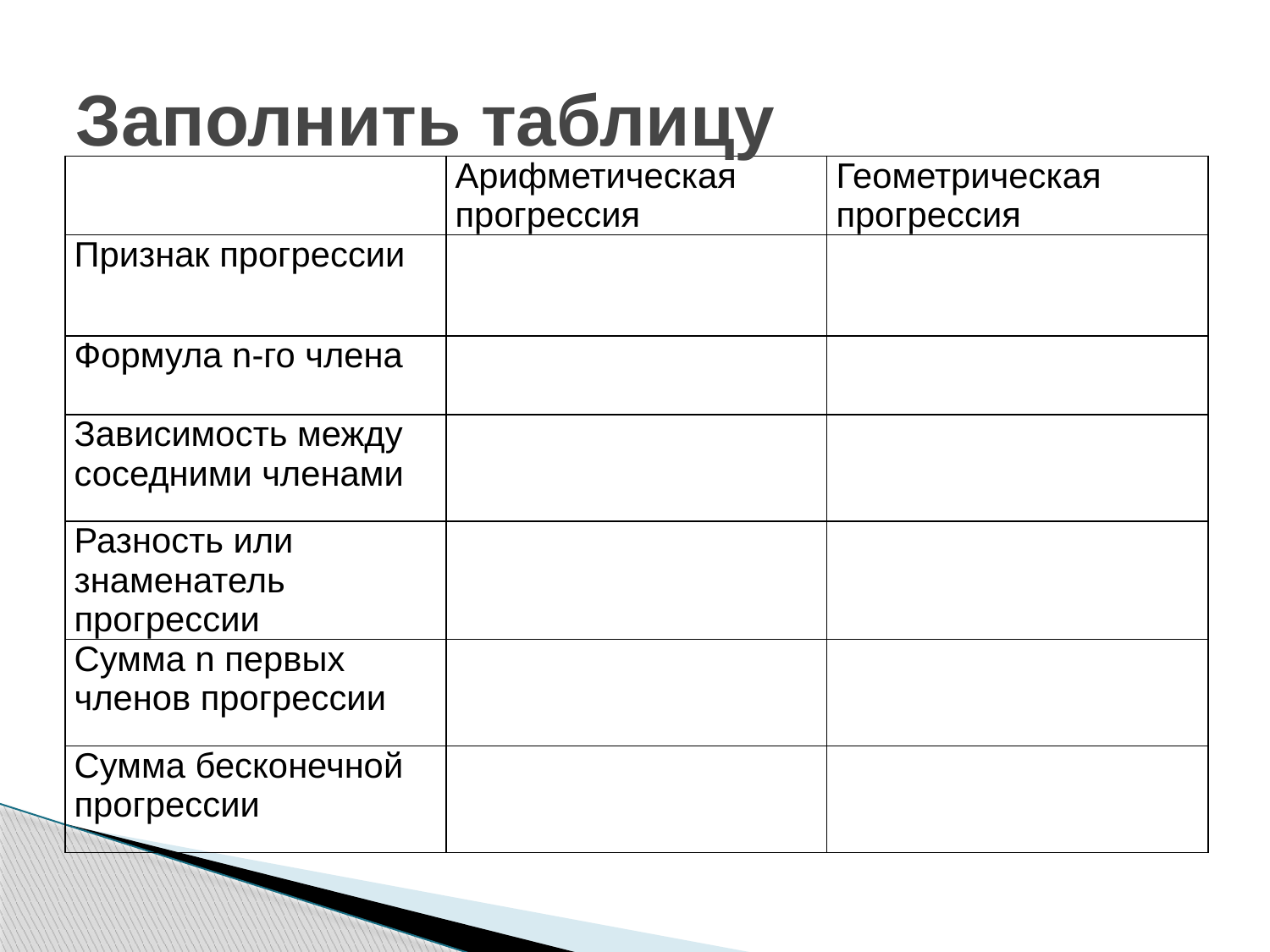

# Заполнить таблицу
|  | Арифметическая прогрессия | Геометрическая прогрессия |
| --- | --- | --- |
| Признак прогрессии |  |  |
| Формула n-го члена |  |  |
| Зависимость между соседними членами |  |  |
| Разность или знаменатель прогрессии |  |  |
| Сумма n первых членов прогрессии |  |  |
| Сумма бесконечной прогрессии |  |  |